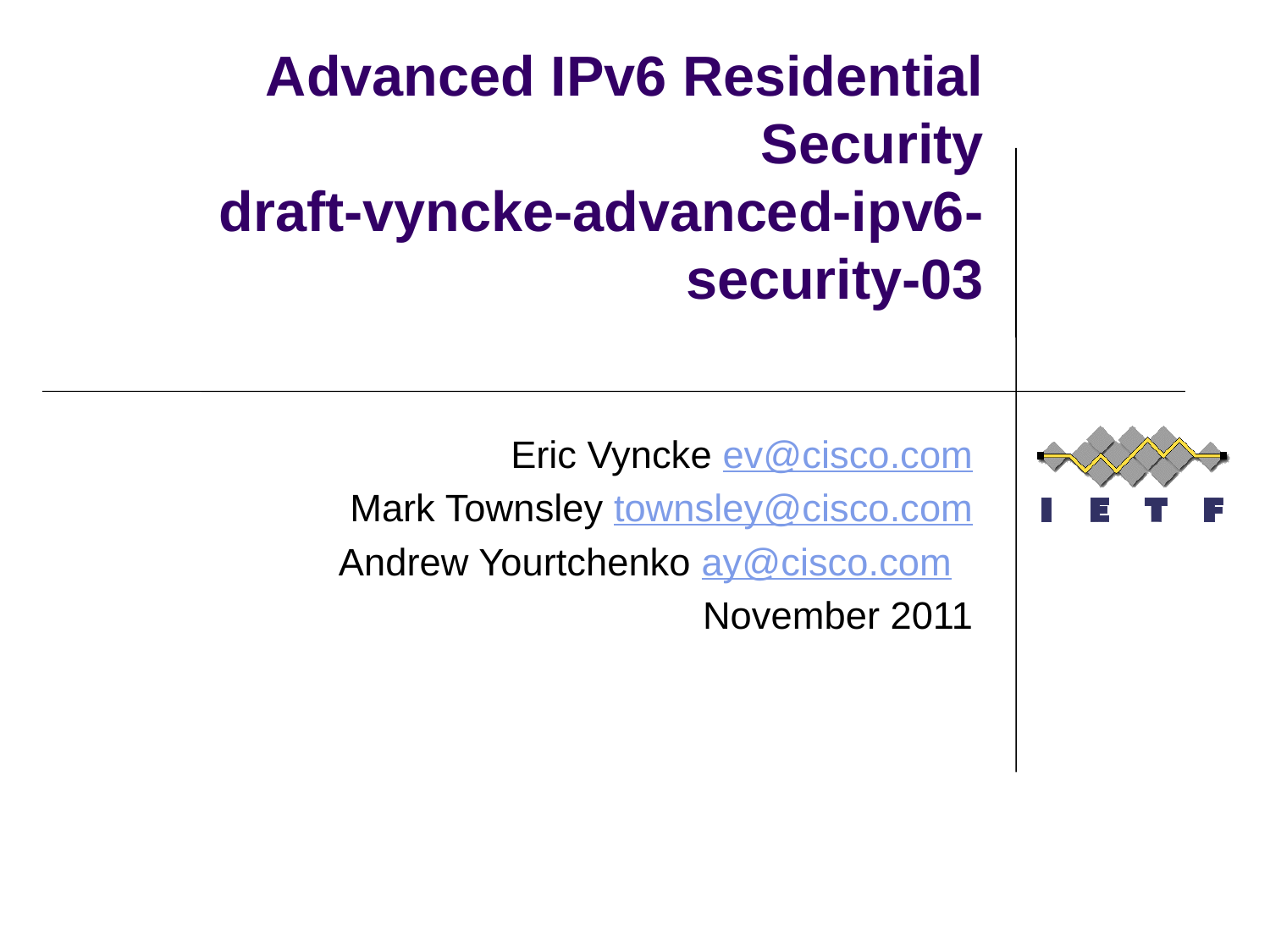

# Advanced IPv6 Residential Security draft-vyncke-advanced-ipv6-security-03
Eric Vyncke ev@cisco.com
Mark Townsley townsley@cisco.com
Andrew Yourtchenko ay@cisco.com
November 2011